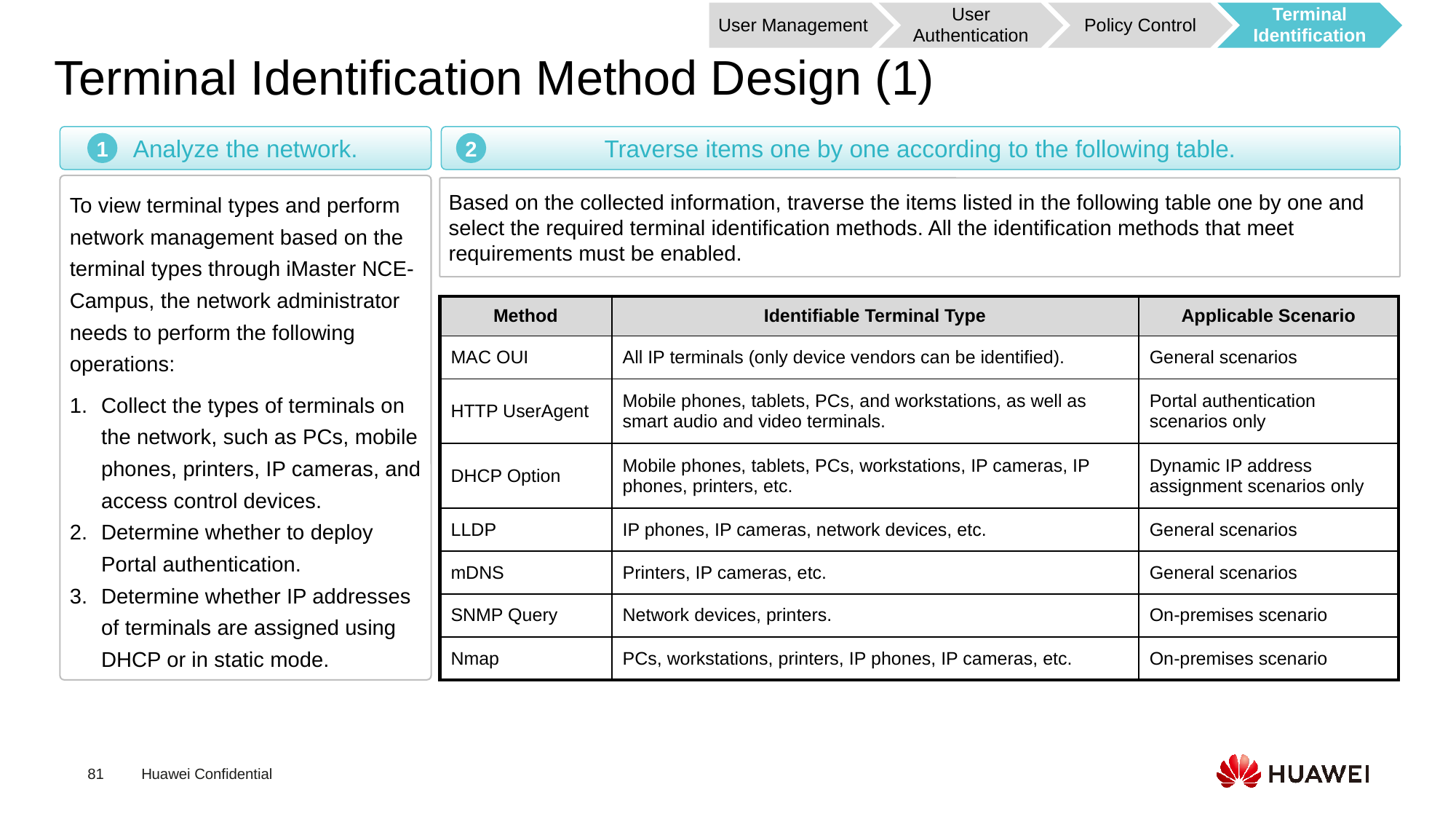

User Management
User Authentication
Policy Control
Terminal Identification
# Terminal Identification Method Design (1)
Analyze the network.
Traverse items one by one according to the following table.
1
2
To view terminal types and perform network management based on the terminal types through iMaster NCE-Campus, the network administrator needs to perform the following operations:
Collect the types of terminals on the network, such as PCs, mobile phones, printers, IP cameras, and access control devices.
Determine whether to deploy Portal authentication.
Determine whether IP addresses of terminals are assigned using DHCP or in static mode.
Based on the collected information, traverse the items listed in the following table one by one and select the required terminal identification methods. All the identification methods that meet requirements must be enabled.
| Method | Identifiable Terminal Type | Applicable Scenario |
| --- | --- | --- |
| MAC OUI | All IP terminals (only device vendors can be identified). | General scenarios |
| HTTP UserAgent | Mobile phones, tablets, PCs, and workstations, as well as smart audio and video terminals. | Portal authentication scenarios only |
| DHCP Option | Mobile phones, tablets, PCs, workstations, IP cameras, IP phones, printers, etc. | Dynamic IP address assignment scenarios only |
| LLDP | IP phones, IP cameras, network devices, etc. | General scenarios |
| mDNS | Printers, IP cameras, etc. | General scenarios |
| SNMP Query | Network devices, printers. | On-premises scenario |
| Nmap | PCs, workstations, printers, IP phones, IP cameras, etc. | On-premises scenario |